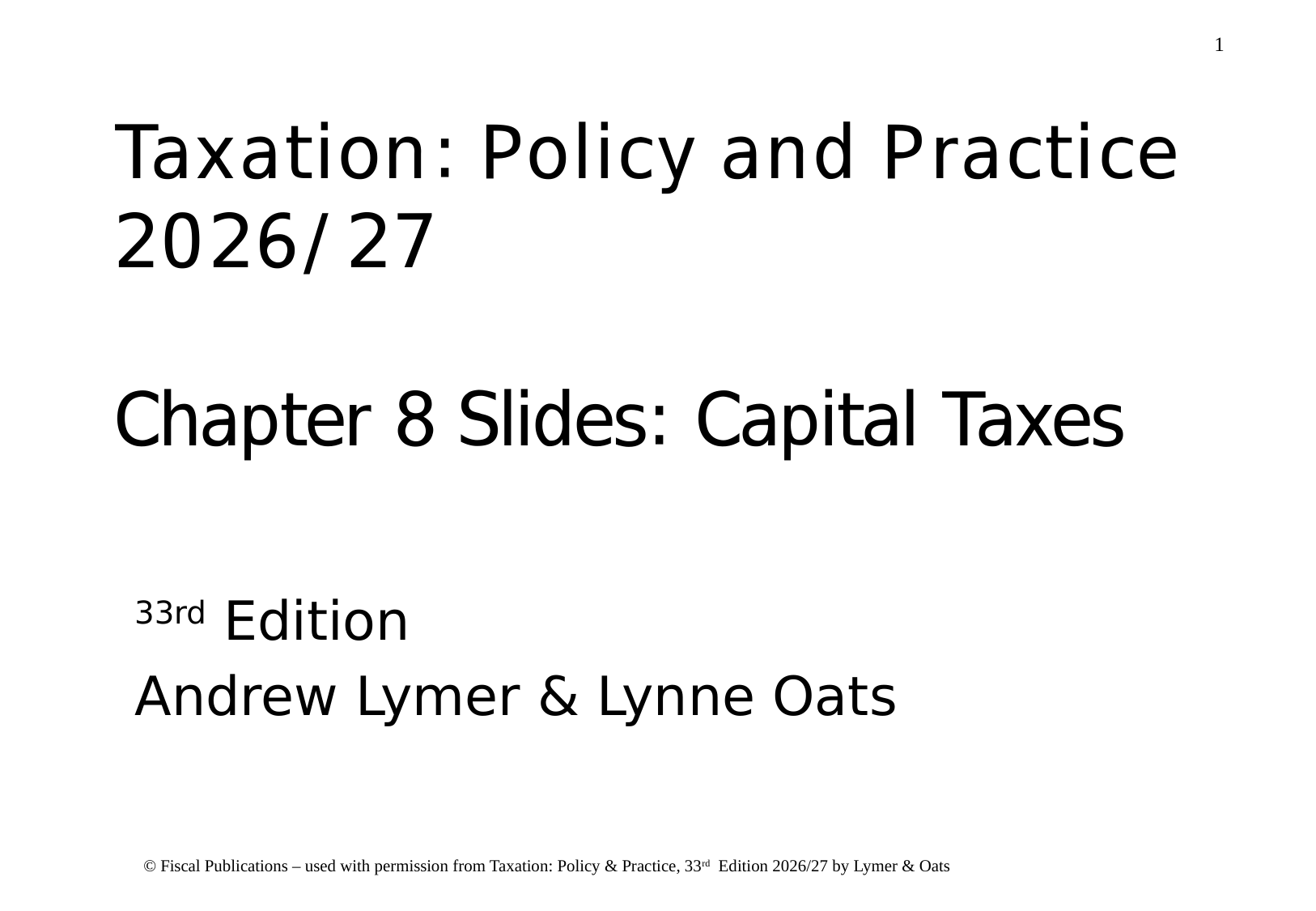

# Taxation: Policy and Practice 2026/27 Chapter 8 Slides: Capital Taxes
33rd Edition
Andrew Lymer & Lynne Oats